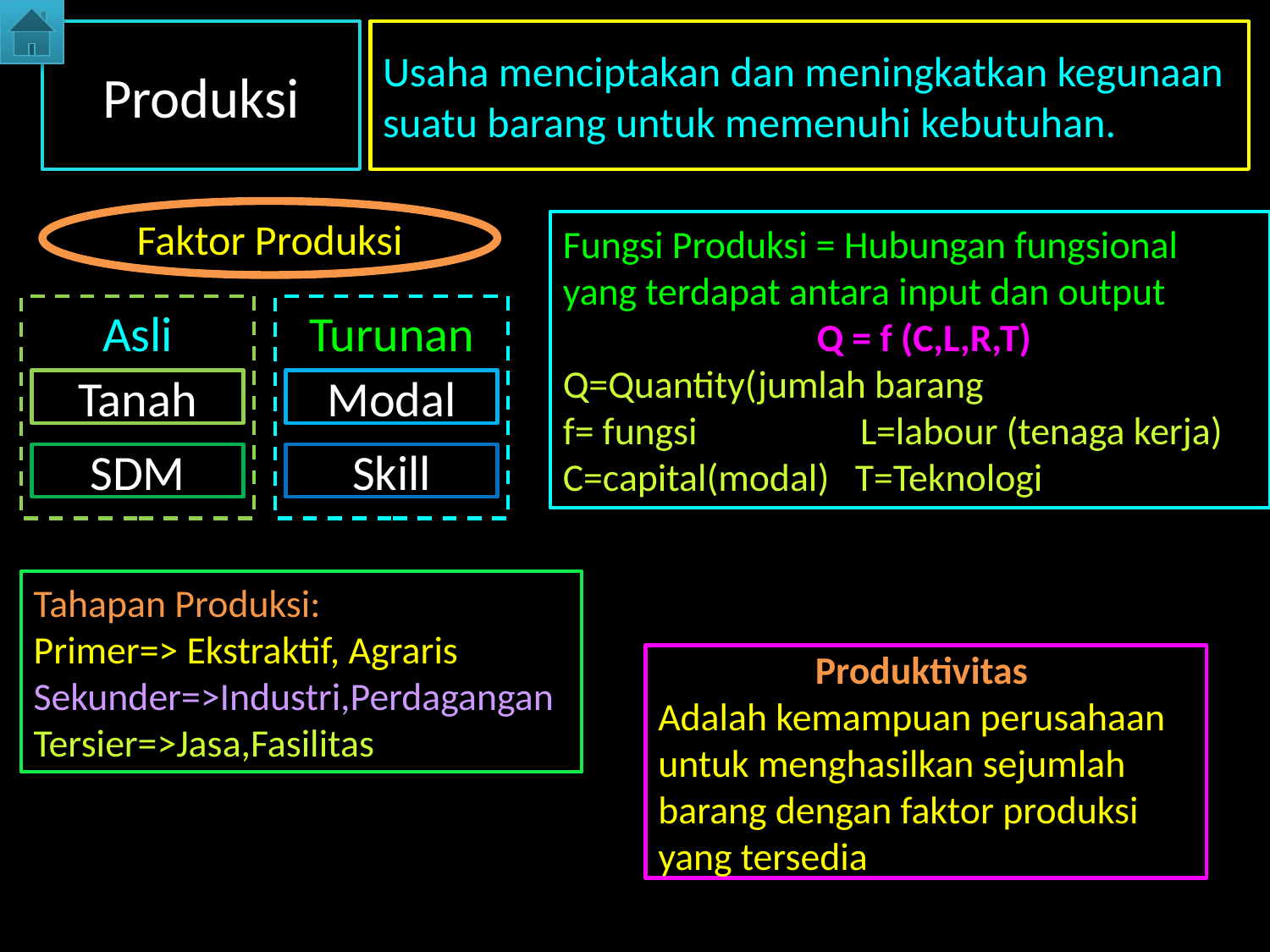

Produksi
Usaha menciptakan dan meningkatkan kegunaan suatu barang untuk memenuhi kebutuhan.
Faktor Produksi
Fungsi Produksi = Hubungan fungsional yang terdapat antara input dan output
		Q = f (C,L,R,T)
Q=Quantity(jumlah barang
f= fungsi 	     L=labour (tenaga kerja) C=capital(modal)   T=Teknologi
Asli
Turunan
Tanah
Modal
SDM
Skill
Tahapan Produksi:
Primer=> Ekstraktif, Agraris
Sekunder=>Industri,Perdagangan
Tersier=>Jasa,Fasilitas
Produktivitas
Adalah kemampuan perusahaan untuk menghasilkan sejumlah barang dengan faktor produksi yang tersedia